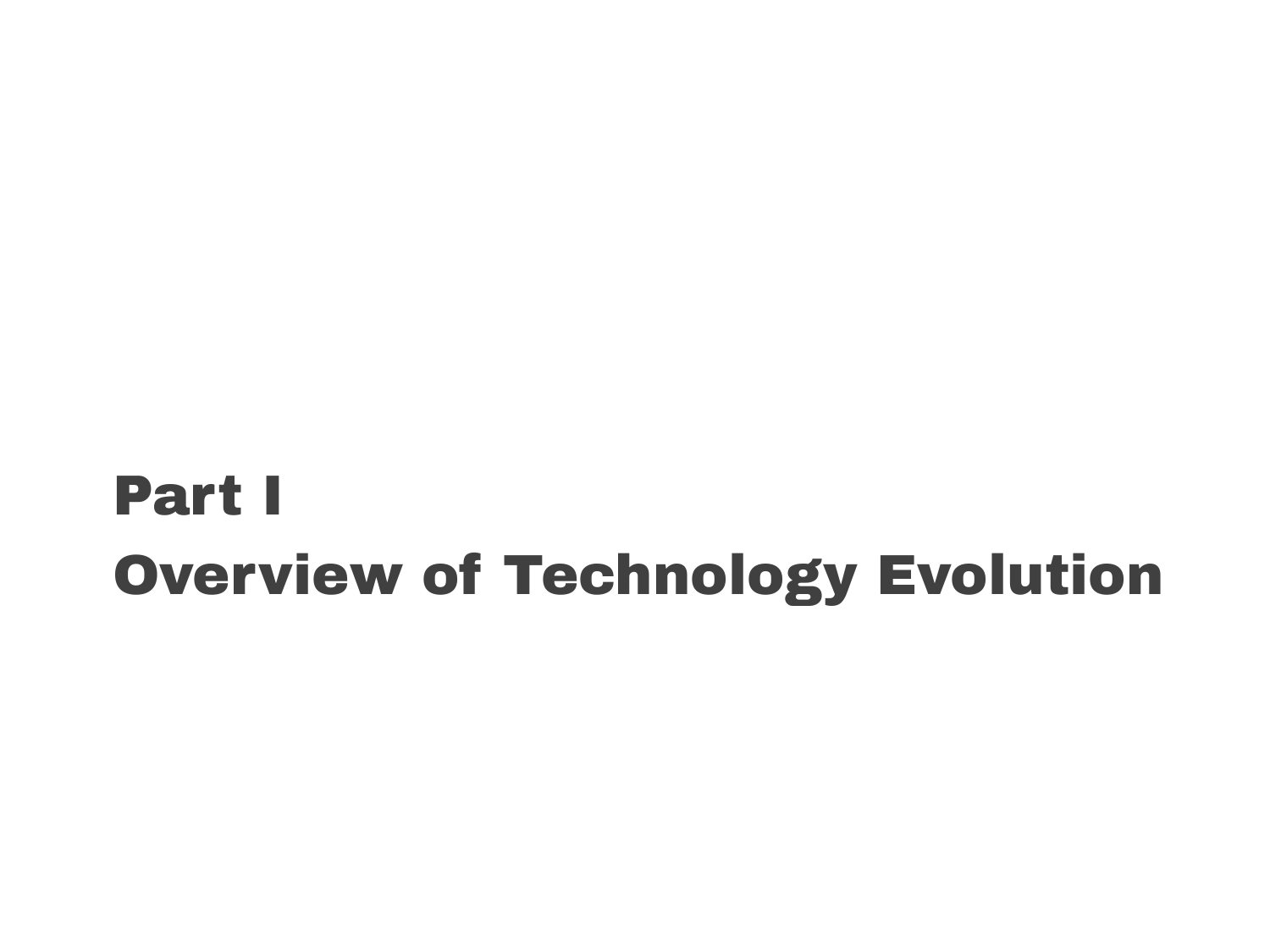

Part I
Overview of Technology Evolution
5